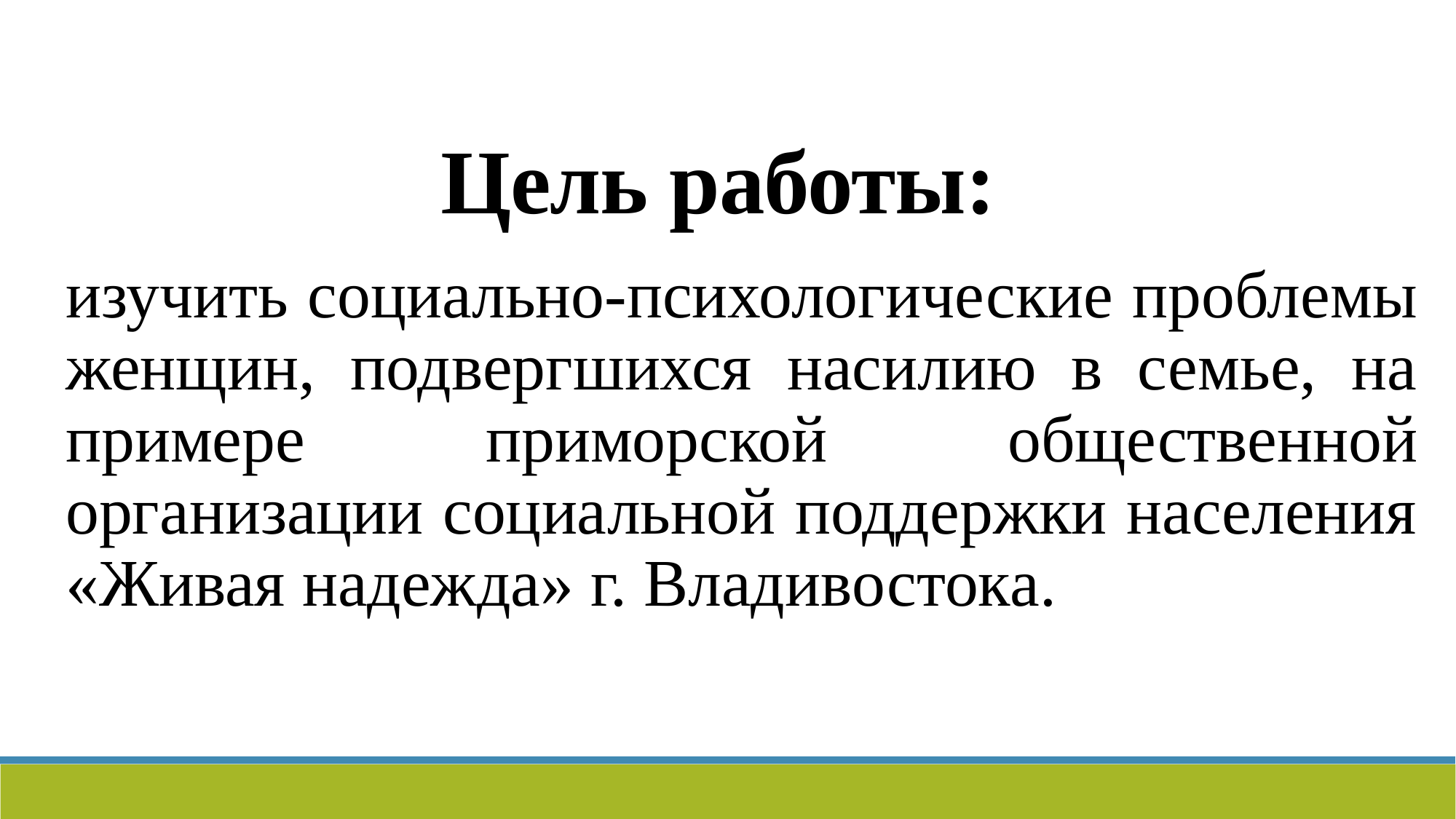

Цель работы:
изучить социально-психологические проблемы женщин, подвергшихся насилию в семье, на примере приморской общественной организации социальной поддержки населения «Живая надежда» г. Владивостока.